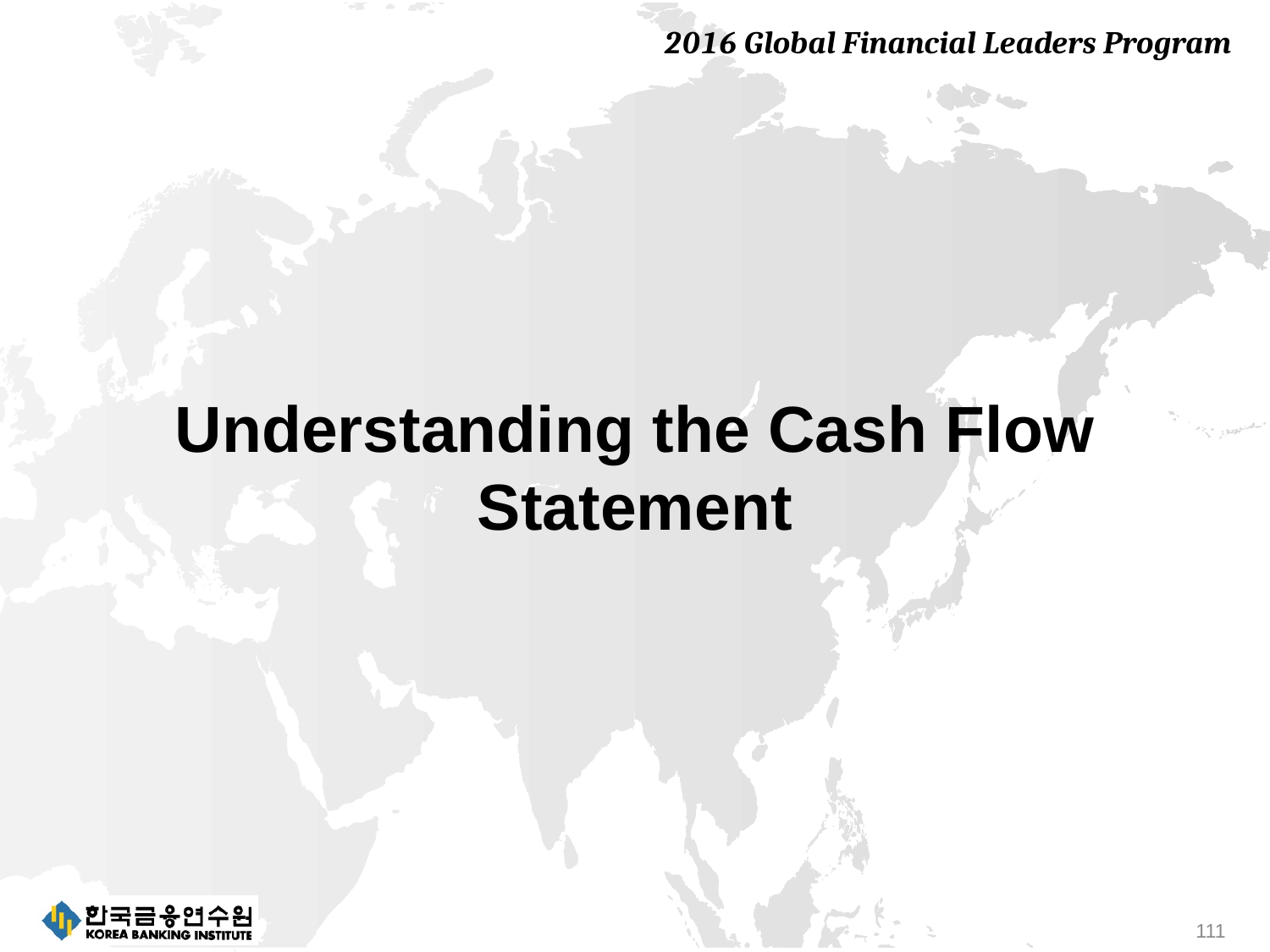

# Understanding the Cash Flow Statement
111